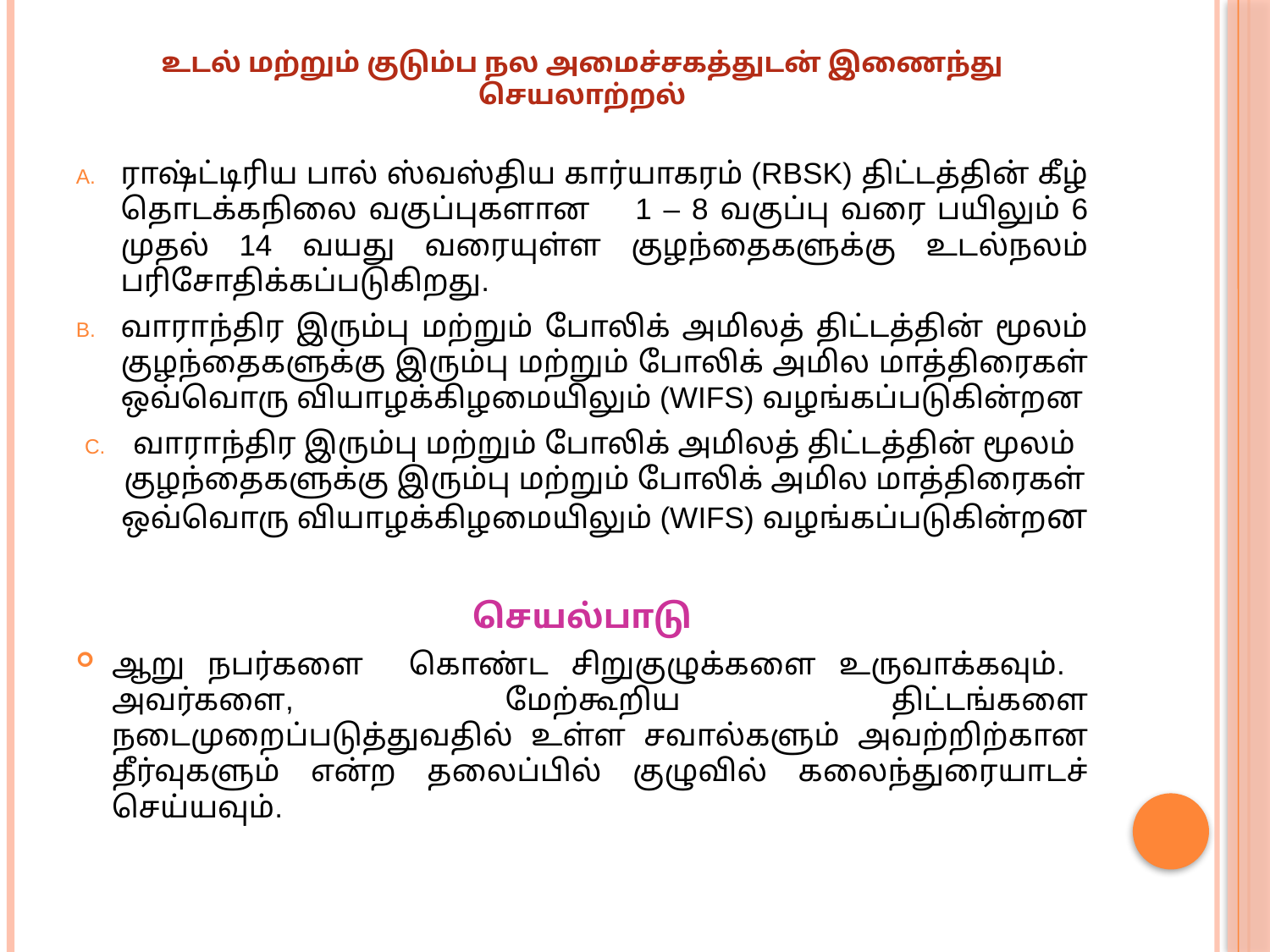

# உடல் மற்றும் குடும்ப நல அமைச்சகத்துடன் இணைந்து செயலாற்றல்
ராஷ்ட்டிரிய பால் ஸ்வஸ்திய கார்யாகரம் (RBSK) திட்டத்தின் கீழ் தொடக்கநிலை வகுப்புகளான    1 – 8 வகுப்பு வரை பயிலும் 6 முதல் 14 வயது வரையுள்ள குழந்தைகளுக்கு உடல்நலம் பரிசோதிக்கப்படுகிறது.
வாராந்திர இரும்பு மற்றும் போலிக் அமிலத் திட்டத்தின் மூலம் குழந்தைகளுக்கு இரும்பு மற்றும் போலிக் அமில மாத்திரைகள் ஒவ்வொரு வியாழக்கிழமையிலும் (WIFS) வழங்கப்படுகின்றன
வாராந்திர இரும்பு மற்றும் போலிக் அமிலத் திட்டத்தின் மூலம் குழந்தைகளுக்கு இரும்பு மற்றும் போலிக் அமில மாத்திரைகள் ஒவ்வொரு வியாழக்கிழமையிலும் (WIFS) வழங்கப்படுகின்றன

செயல்பாடு
ஆறு நபர்களை  கொண்ட சிறுகுழுக்களை உருவாக்கவும்.  அவர்களை, மேற்கூறிய திட்டங்களை நடைமுறைப்படுத்துவதில் உள்ள சவால்களும் அவற்றிற்கான தீர்வுகளும் என்ற தலைப்பில் குழுவில் கலைந்துரையாடச் செய்யவும்.